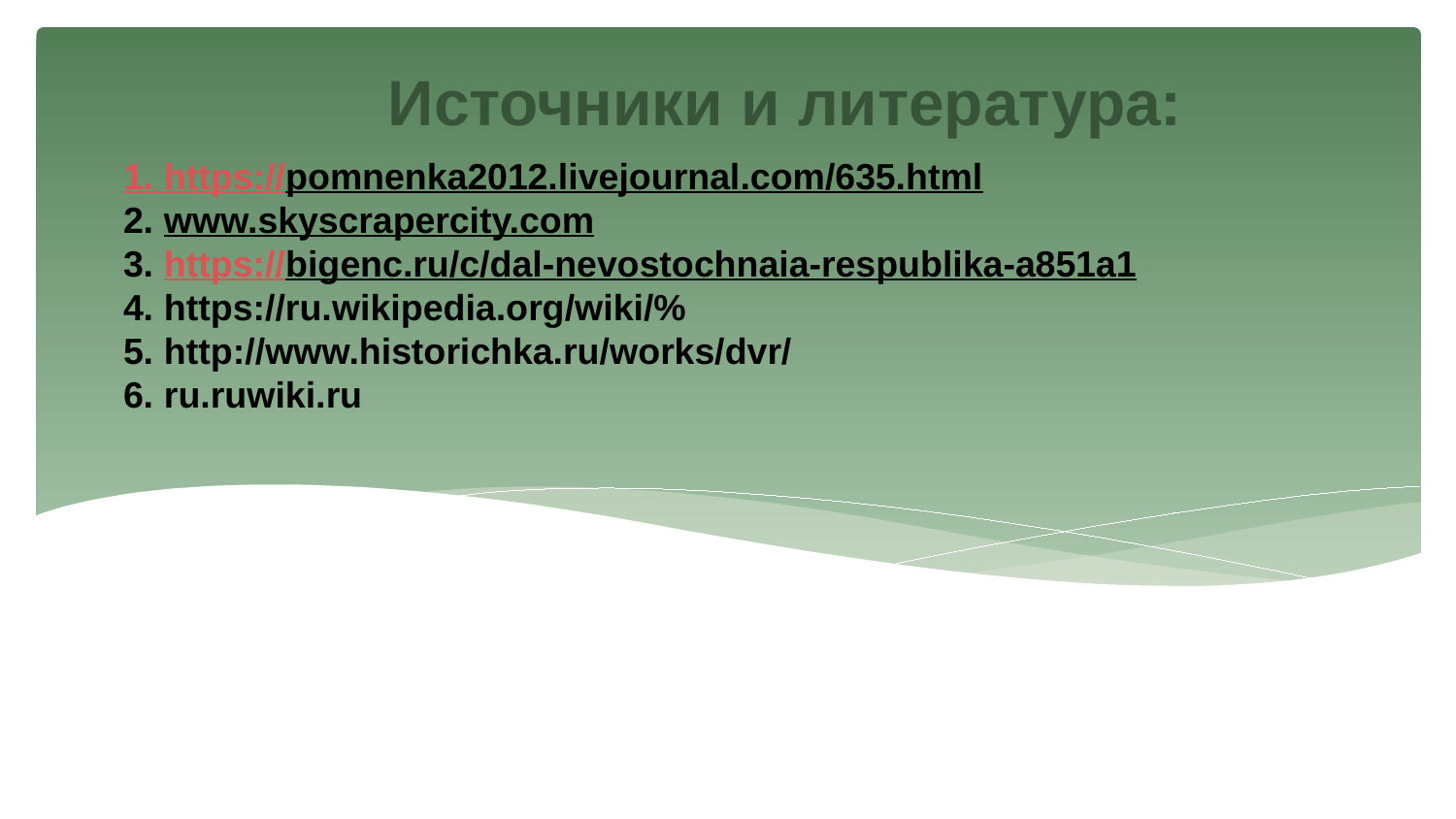

Источники и литература:
# 1. https://pomnenka2012.livejournal.com/635.html 2. www.skyscrapercity.com 3. https://bigenc.ru/c/dal-nevostochnaia-respublika-a851a1 4. https://ru.wikipedia.org/wiki/% 5. http://www.historichka.ru/works/dvr/ 6. ru.ruwiki.ru